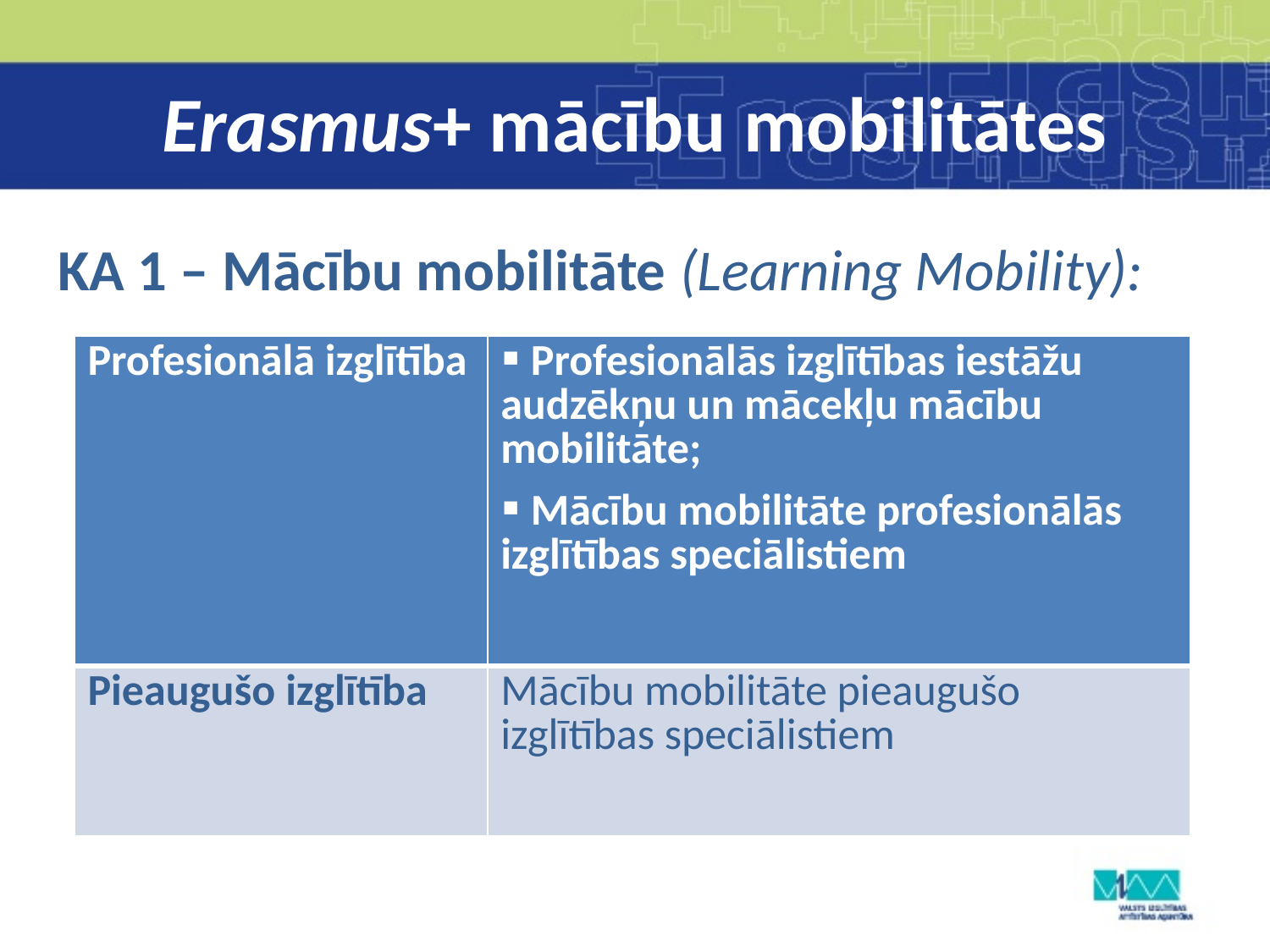

# Erasmus+ mācību mobilitātes
KA 1 – Mācību mobilitāte (Learning Mobility):
| Profesionālā izglītība | Profesionālās izglītības iestāžu audzēkņu un mācekļu mācību mobilitāte; Mācību mobilitāte profesionālās izglītības speciālistiem |
| --- | --- |
| Pieaugušo izglītība | Mācību mobilitāte pieaugušo izglītības speciālistiem |